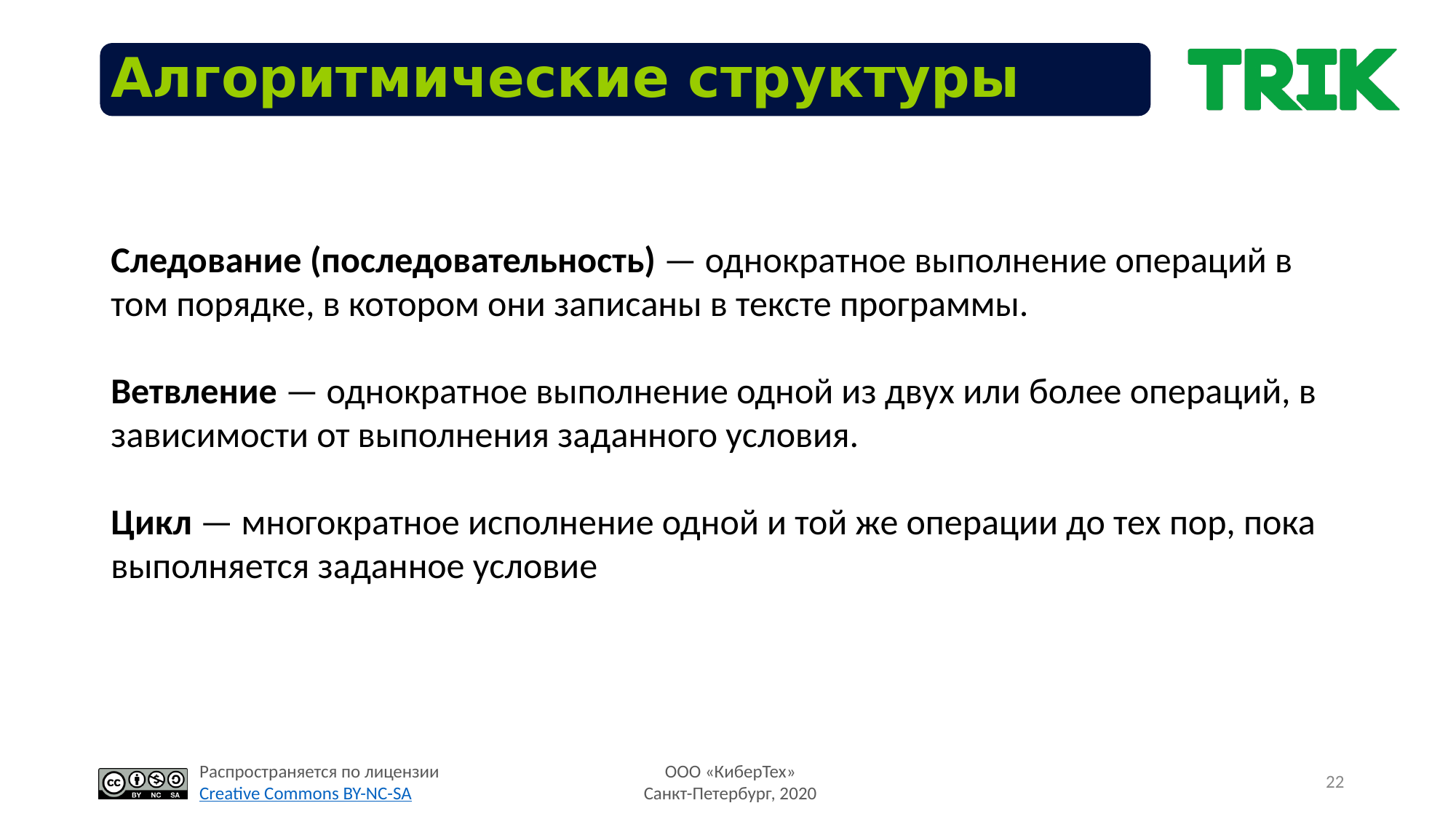

Алгоритмические структуры
Следование (последовательность) — однократное выполнение операций в том порядке, в котором они записаны в тексте программы.

Ветвление — однократное выполнение одной из двух или более операций, в зависимости от выполнения заданного условия.

Цикл — многократное исполнение одной и той же операции до тех пор, пока выполняется заданное условие
22